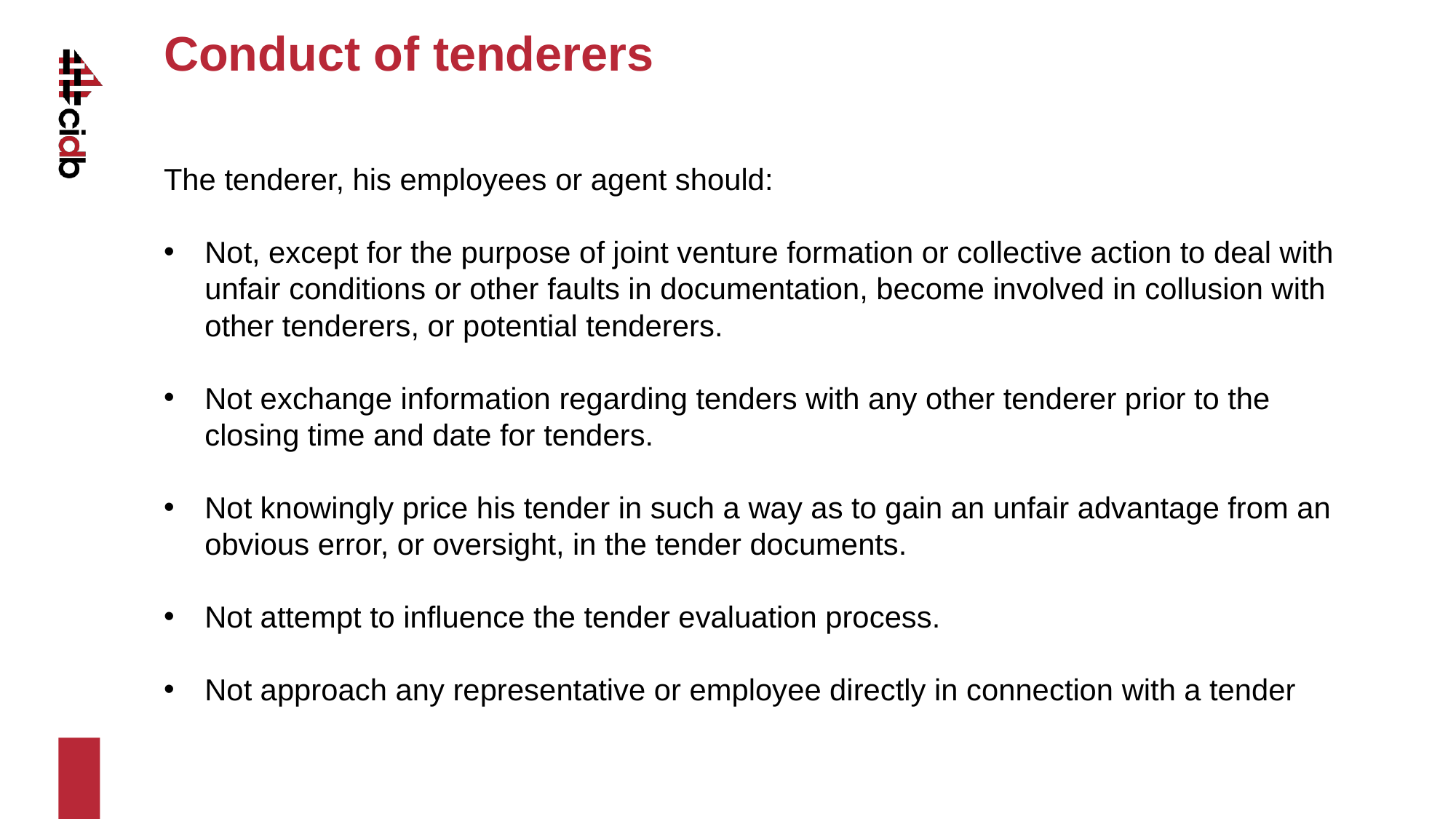

Conduct of tenderers

The tenderer, his employees or agent should:

Not, except for the purpose of joint venture formation or collective action to deal with unfair conditions or other faults in documentation, become involved in collusion with other tenderers, or potential tenderers.

Not exchange information regarding tenders with any other tenderer prior to the closing time and date for tenders.

Not knowingly price his tender in such a way as to gain an unfair advantage from an obvious error, or oversight, in the tender documents.

Not attempt to influence the tender evaluation process.

Not approach any representative or employee directly in connection with a tender